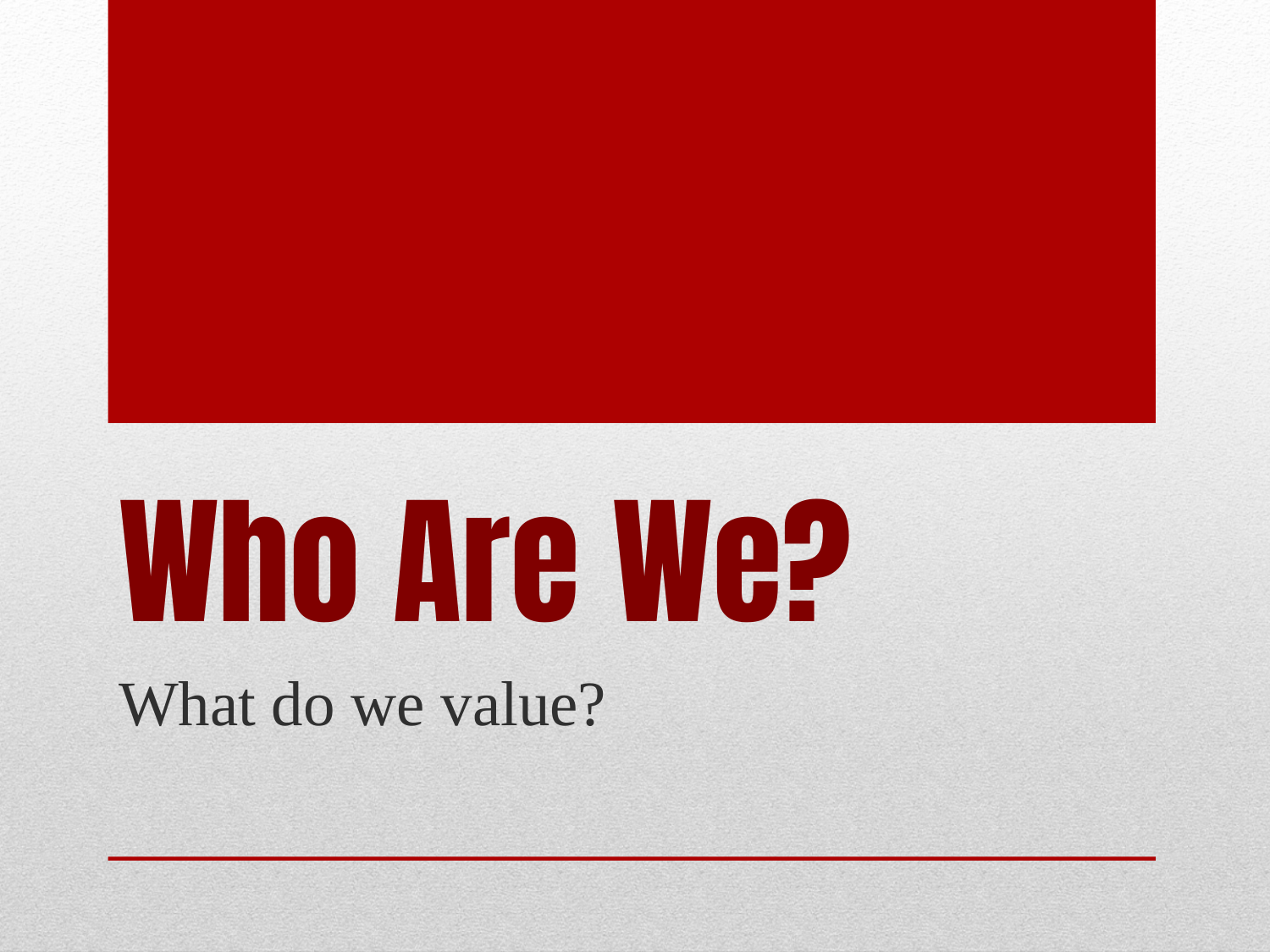

# Who Are We?
What do we value?